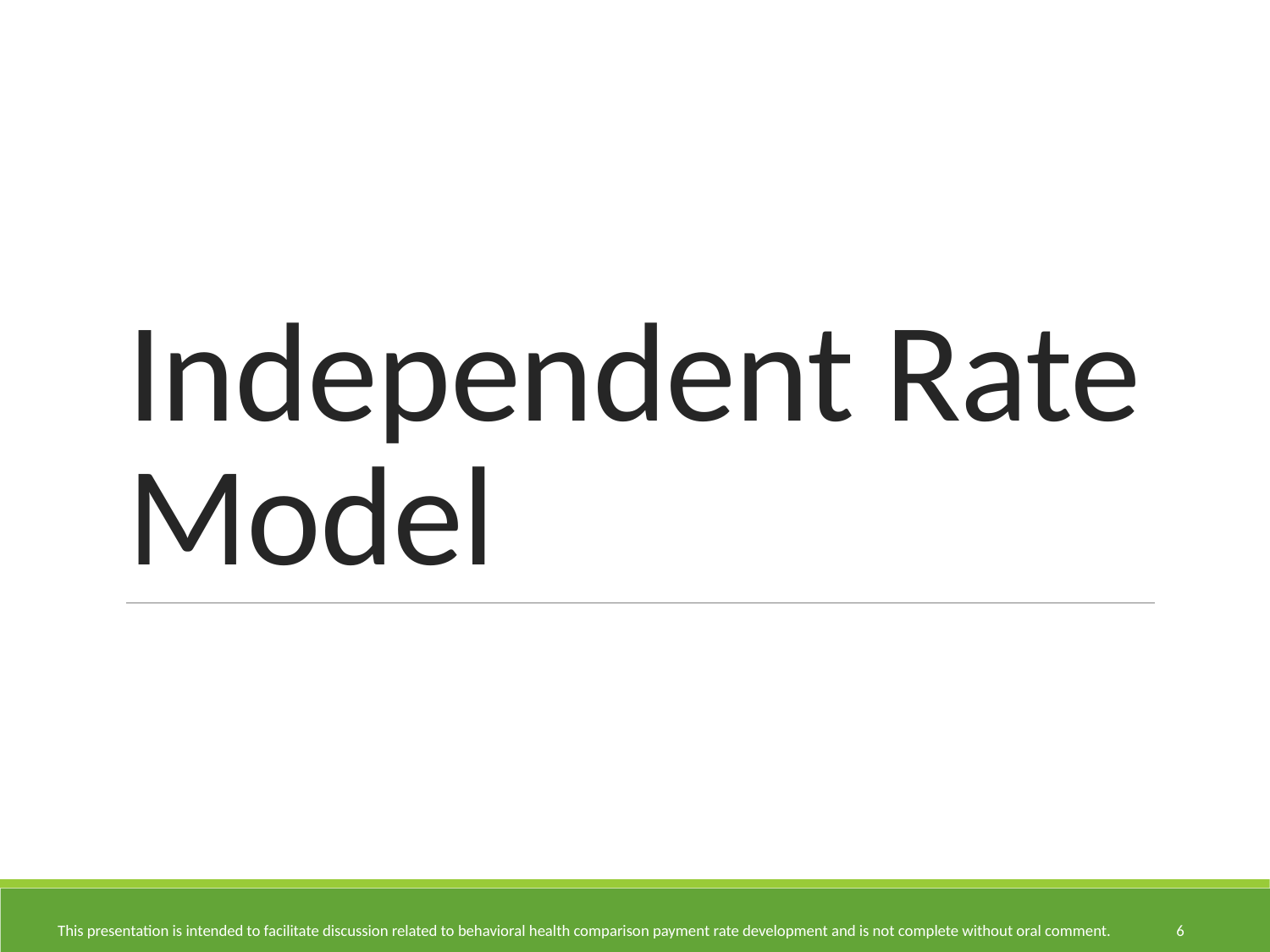

# Independent Rate Model
6
This presentation is intended to facilitate discussion related to behavioral health comparison payment rate development and is not complete without oral comment.